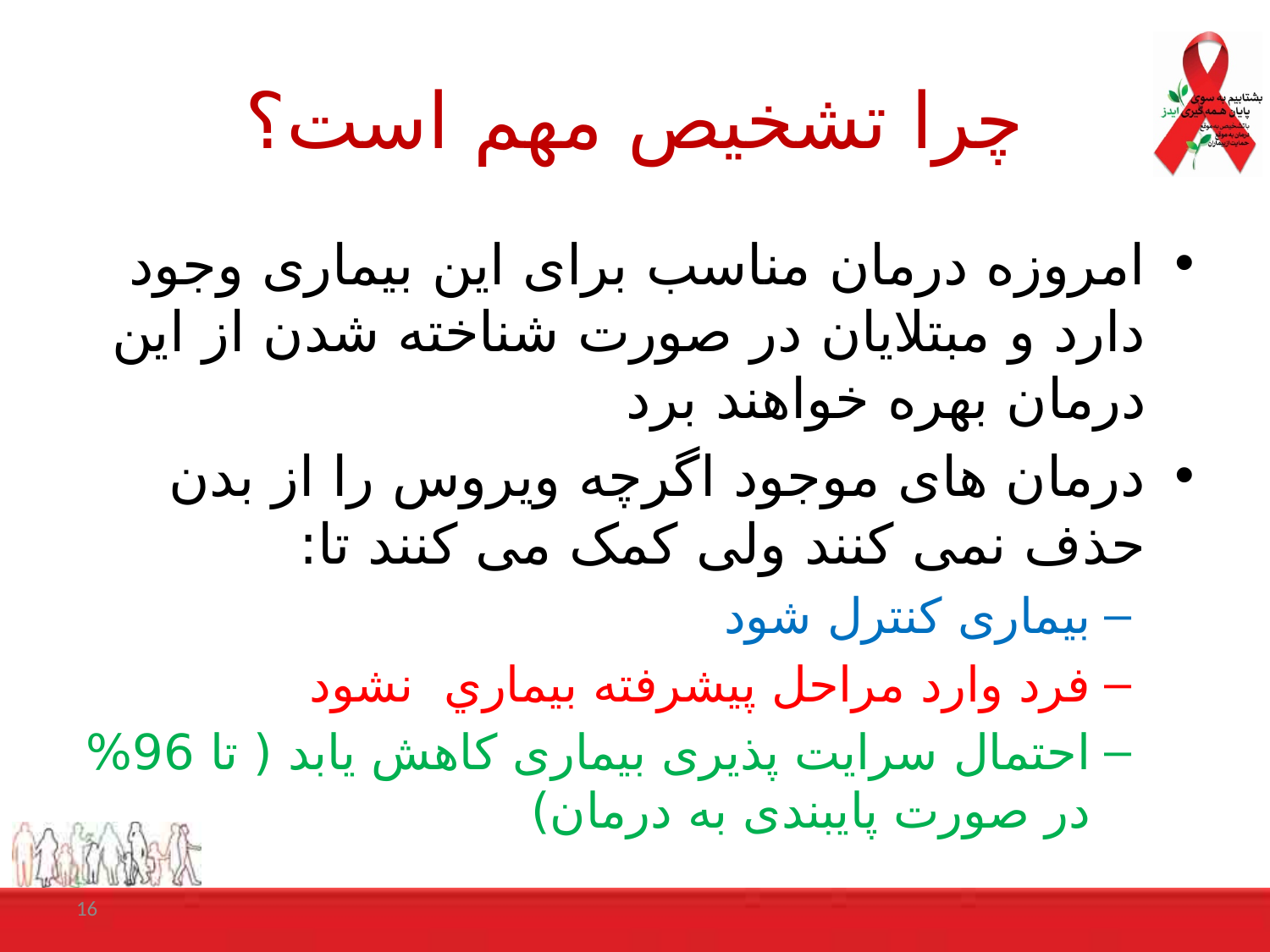

# چرا تشخیص مهم است؟
امروزه درمان مناسب برای این بیماری وجود دارد و مبتلایان در صورت شناخته شدن از این درمان بهره خواهند برد
درمان های موجود اگرچه ویروس را از بدن حذف نمی کنند ولی کمک می کنند تا:
بیماری کنترل شود
فرد وارد مراحل پیشرفته بيماري  نشود
احتمال سرایت پذیری بیماری کاهش يابد ( تا 96% در صورت پایبندی به درمان)

16